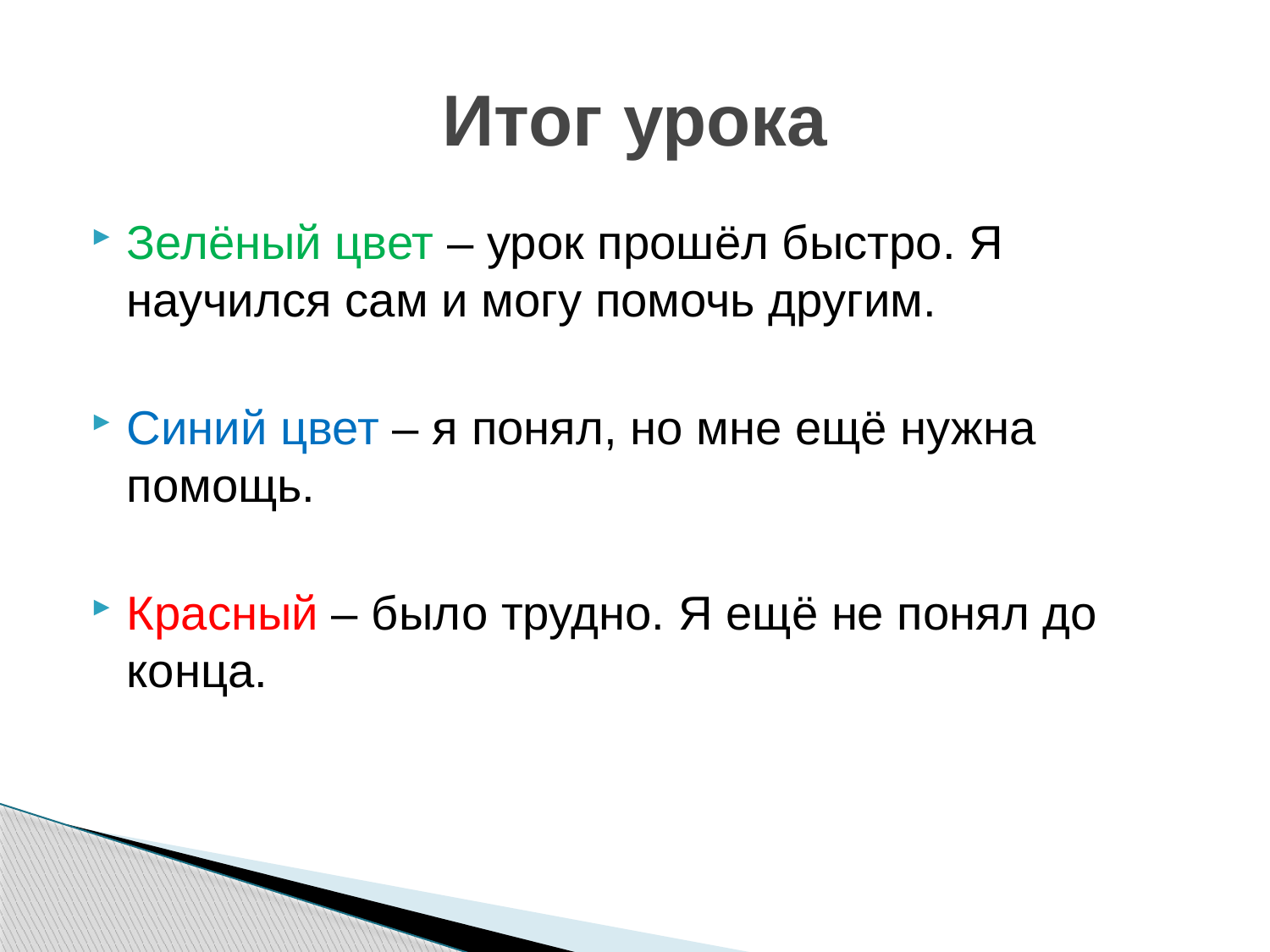

# Итог урока
Зелёный цвет – урок прошёл быстро. Я научился сам и могу помочь другим.

Синий цвет – я понял, но мне ещё нужна помощь.

Красный – было трудно. Я ещё не понял до конца.